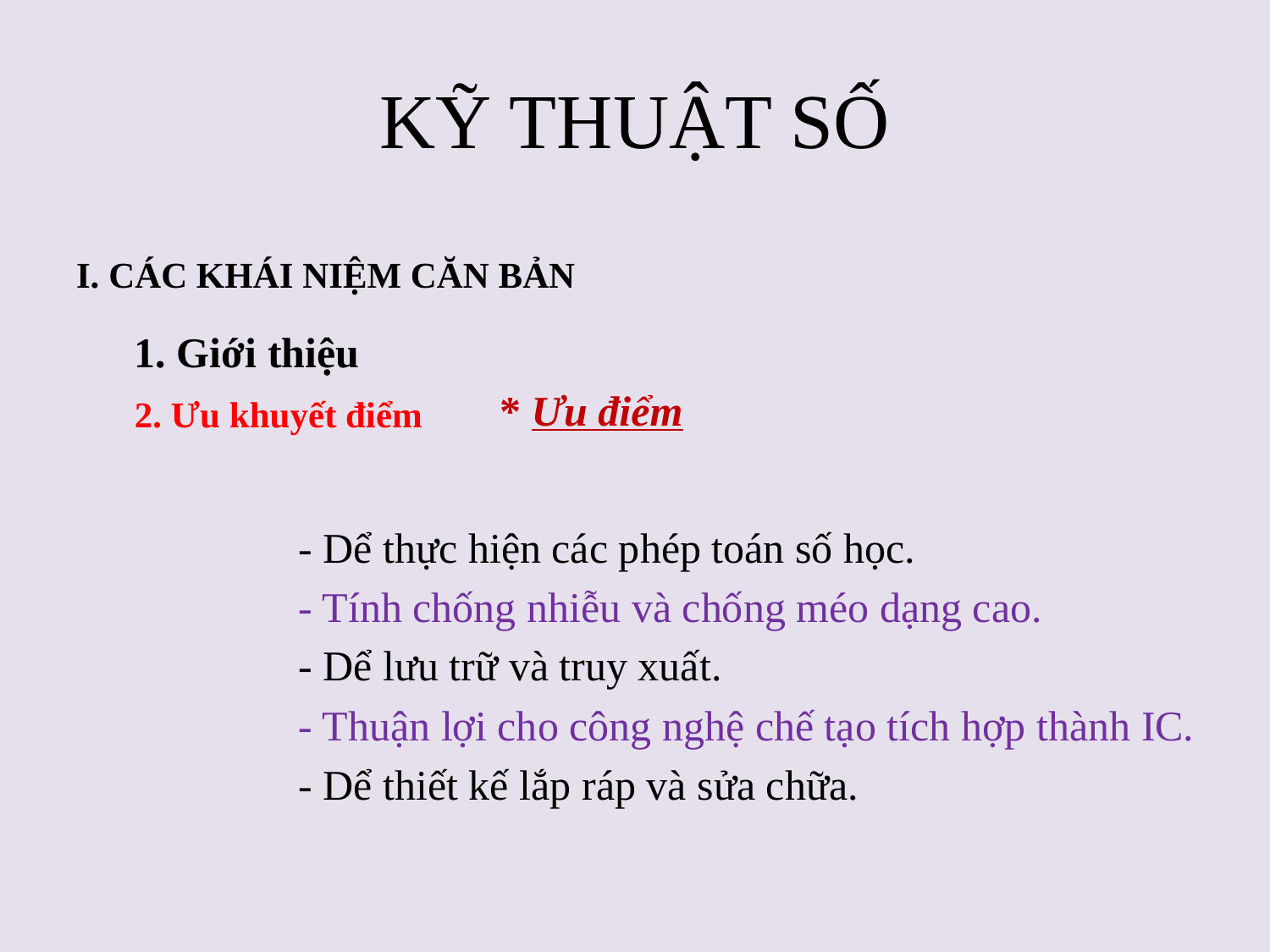

# KỸ THUẬT SỐ
I. Các khái niệm căn bản
1. Giới thiệu
2. Ưu khuyết điểm
* Ưu điểm
- Dể thực hiện các phép toán số học.
- Tính chống nhiễu và chống méo dạng cao.
- Dể lưu trữ và truy xuất.
- Thuận lợi cho công nghệ chế tạo tích hợp thành IC.
- Dể thiết kế lắp ráp và sửa chữa.